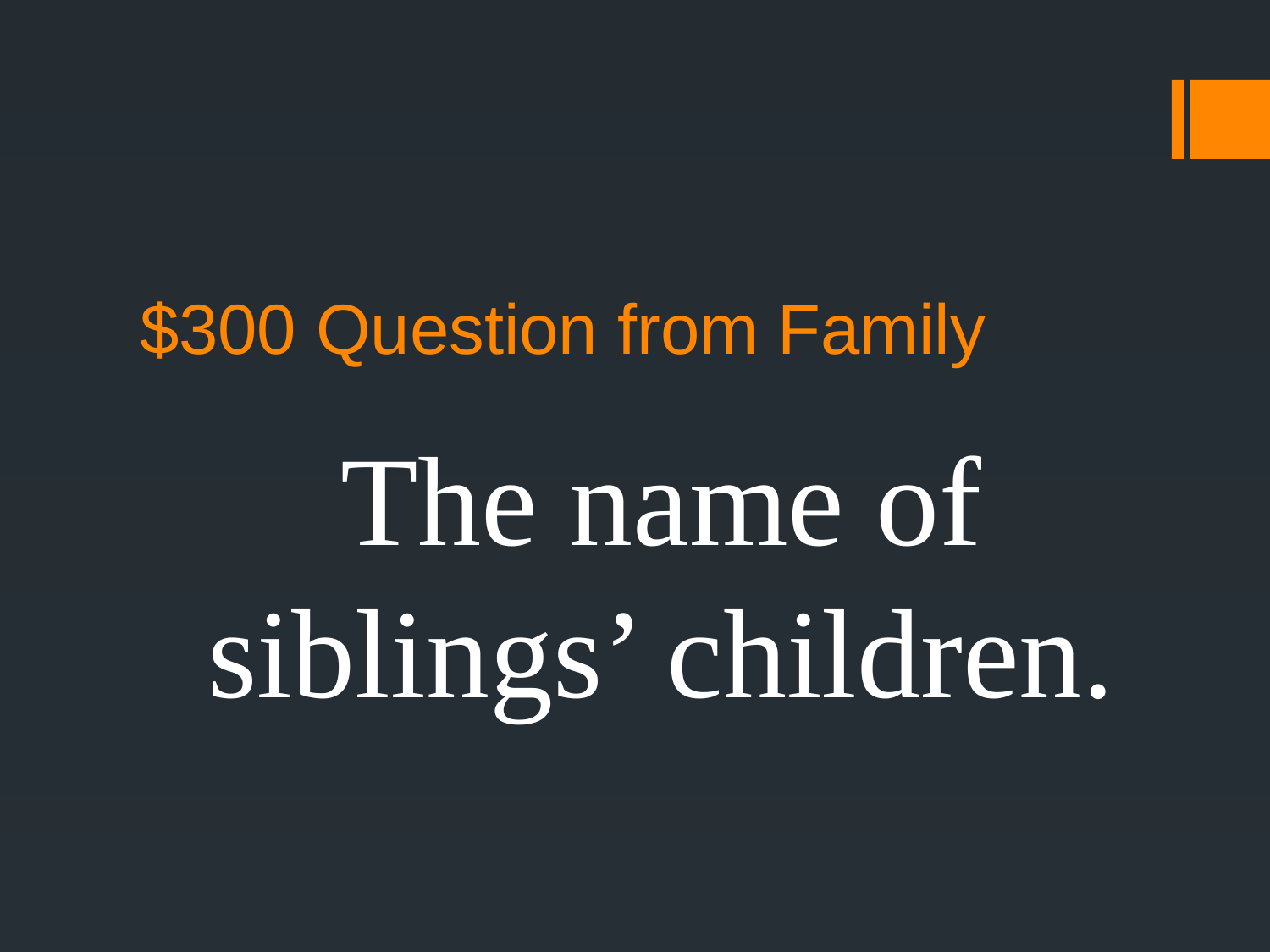

# $300 Question from Family
The name of
siblings’ children.